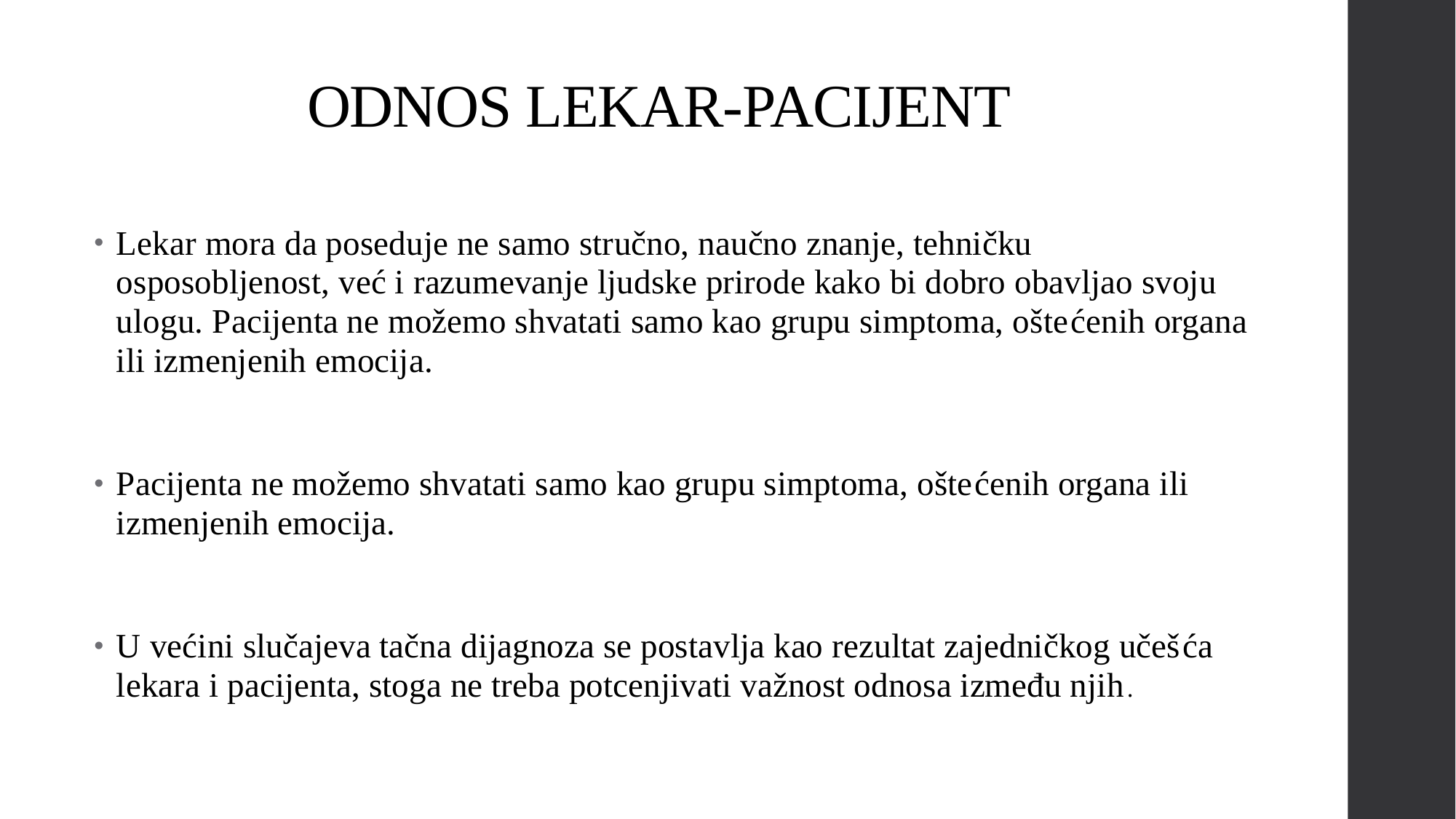

# ODNOS LEKAR-PACIJENT
Lekar mora da poseduje ne samo stručno, naučno znanje, tehničku osposobljenost, već i razumevanje ljudske prirode kako bi dobro obavljao svoju ulogu. Pacijenta ne možemo shvatati samo kao grupu simptoma, oštećenih organa ili izmenjenih emocija.

Pacijenta ne možemo shvatati samo kao grupu simptoma, oštećenih organa ili izmenjenih emocija.

U većini slučajeva tačna dijagnoza se postavlja kao rezultat zajedničkog učešća lekara i pacijenta, stoga ne treba potcenjivati važnost odnosa između njih.